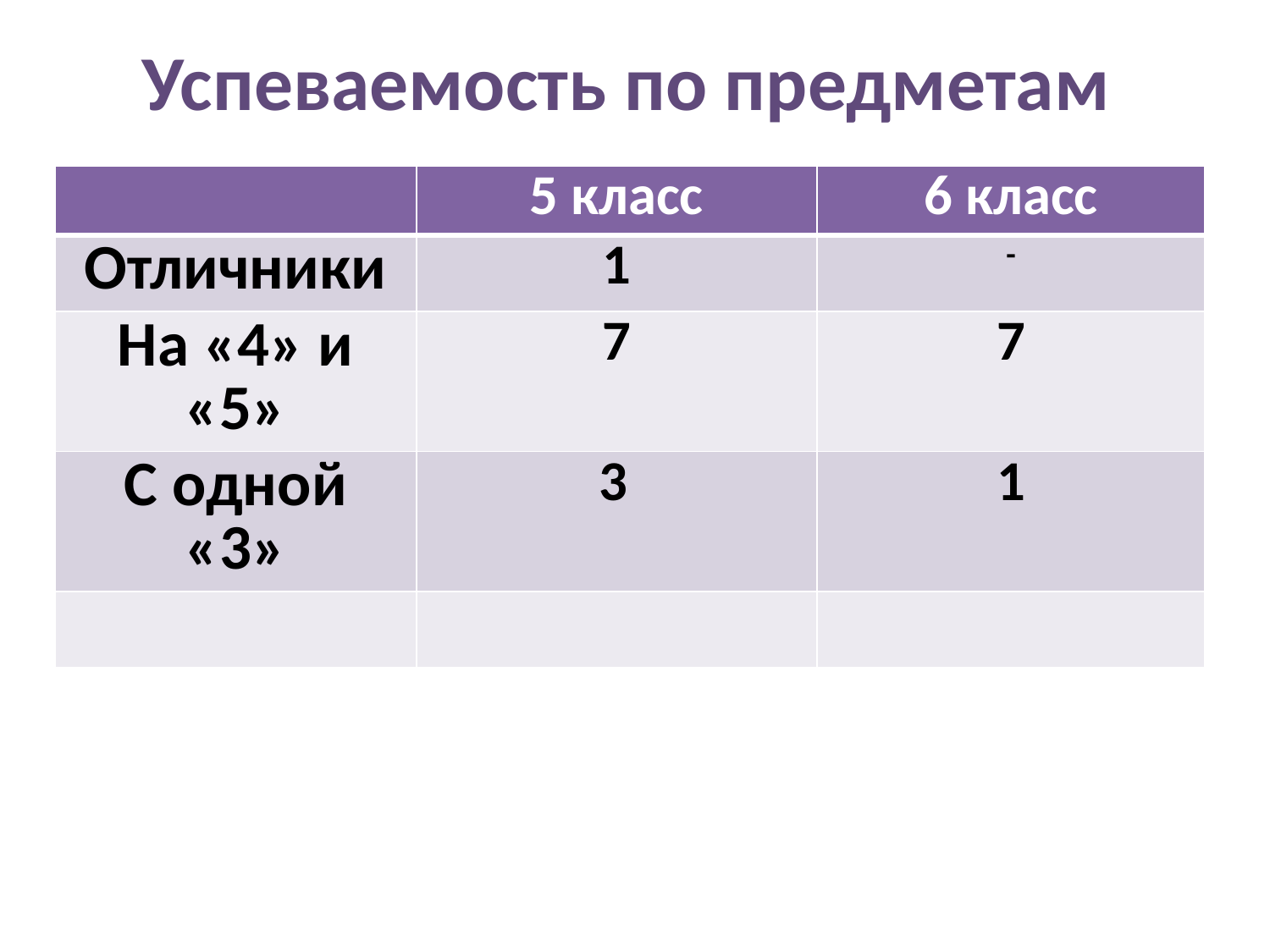

# Успеваемость по предметам
|  | 5 класс | 6 класс |
| --- | --- | --- |
| Отличники | 1 | - |
| На «4» и «5» | 7 | 7 |
| С одной «3» | 3 | 1 |
|  |  |  |